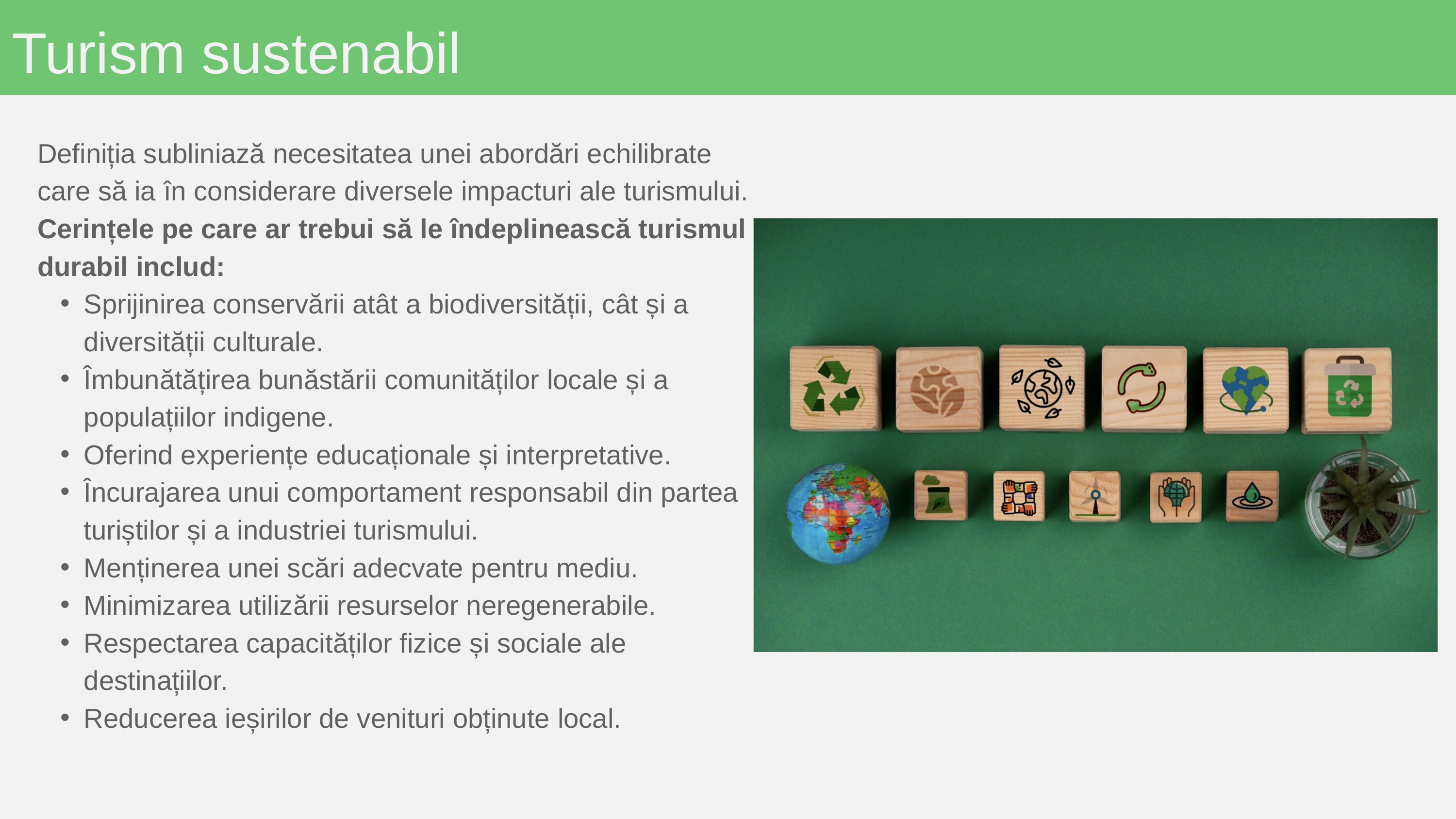

Turism sustenabil

Definiția subliniază necesitatea unei abordări echilibrate care să ia în considerare diversele impacturi ale turismului.
Cerințele pe care ar trebui să le îndeplinească turismul durabil includ:
Sprijinirea conservării atât a biodiversității, cât și a diversității culturale.
Îmbunătățirea bunăstării comunităților locale și a populațiilor indigene.
Oferind experiențe educaționale și interpretative.
Încurajarea unui comportament responsabil din partea turiștilor și a industriei turismului.
Menținerea unei scări adecvate pentru mediu.
Minimizarea utilizării resurselor neregenerabile.
Respectarea capacităților fizice și sociale ale destinațiilor.
Reducerea ieșirilor de venituri obținute local.